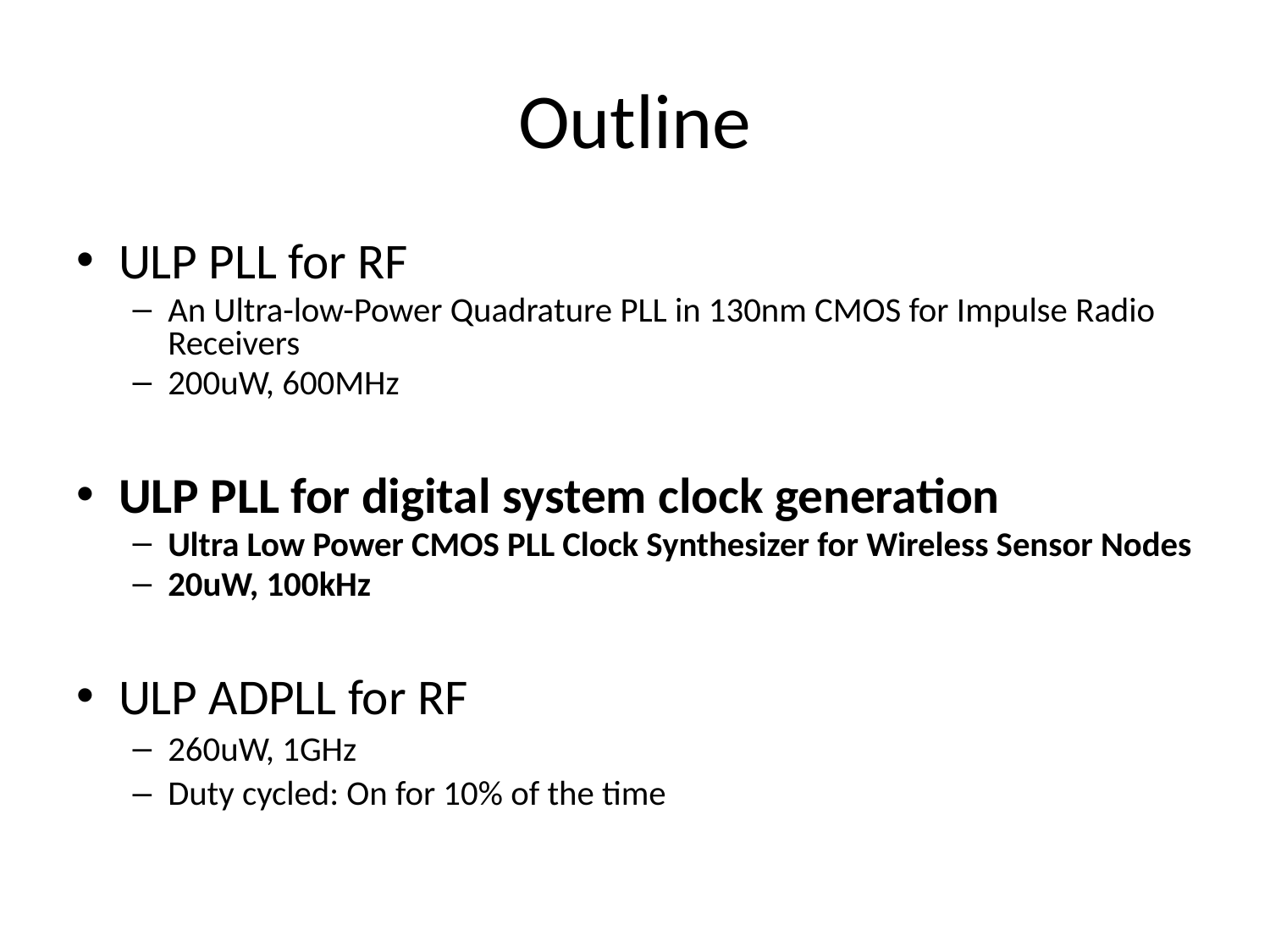

# Outline
ULP PLL for RF
An Ultra-low-Power Quadrature PLL in 130nm CMOS for Impulse Radio Receivers
200uW, 600MHz

ULP PLL for digital system clock generation
Ultra Low Power CMOS PLL Clock Synthesizer for Wireless Sensor Nodes
20uW, 100kHz

ULP ADPLL for RF
260uW, 1GHz
Duty cycled: On for 10% of the time